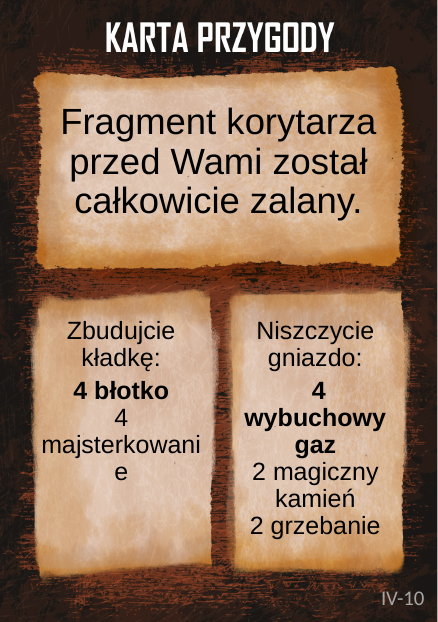

# Fragment korytarza przed Wami został całkowicie zalany.
Zbudujcie kładkę:
4 błotko
4 majsterkowanie
Niszczycie gniazdo:
 4 wybuchowy gaz
2 magiczny kamień
2 grzebanie
IV-10